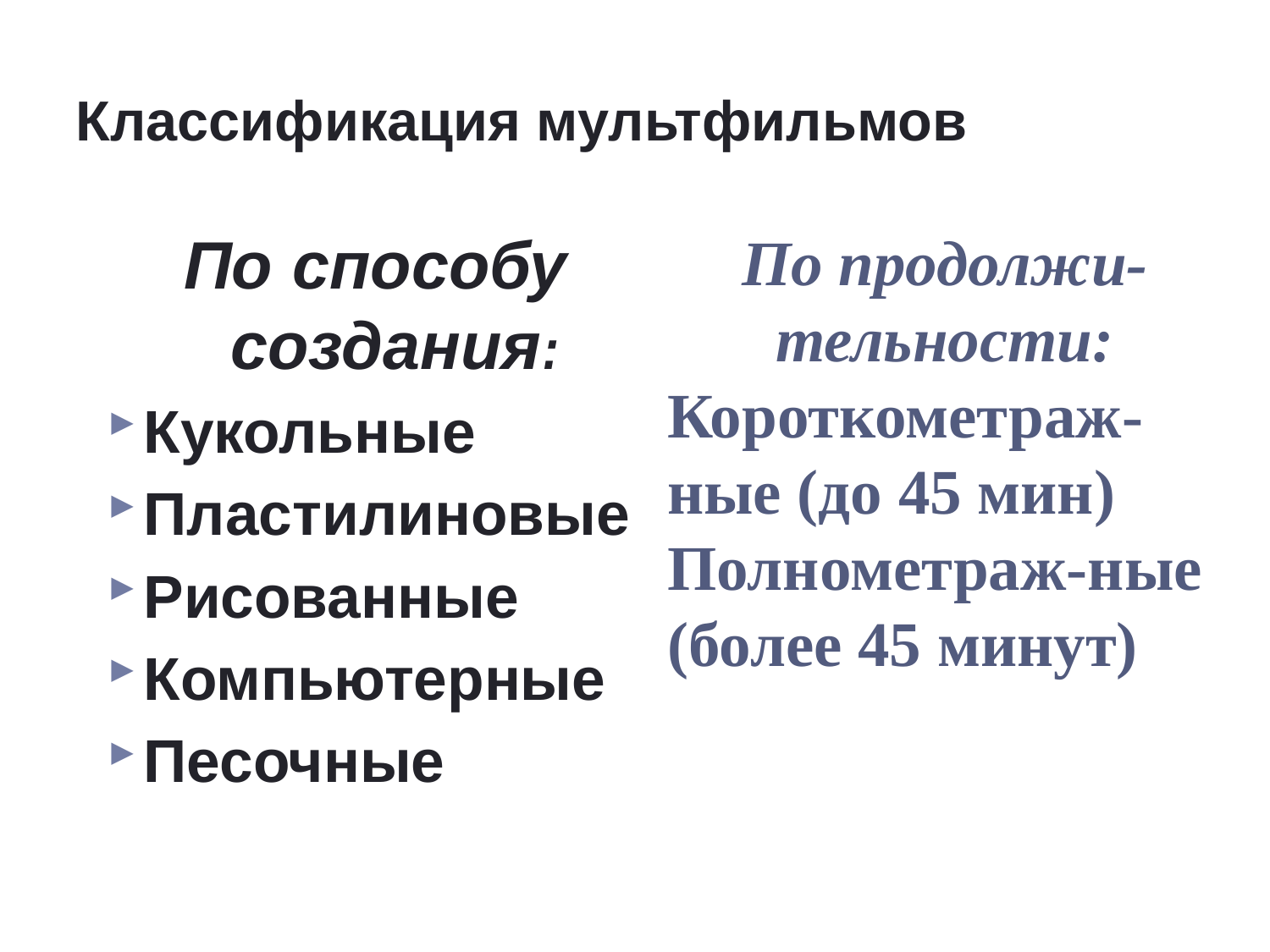

# Классификация мультфильмов

По способу создания:
Кукольные
Пластилиновые
Рисованные
Компьютерные
Песочные
По продолжи-тельности:
Короткометраж-ные (до 45 мин)
Полнометраж-ные (более 45 минут)